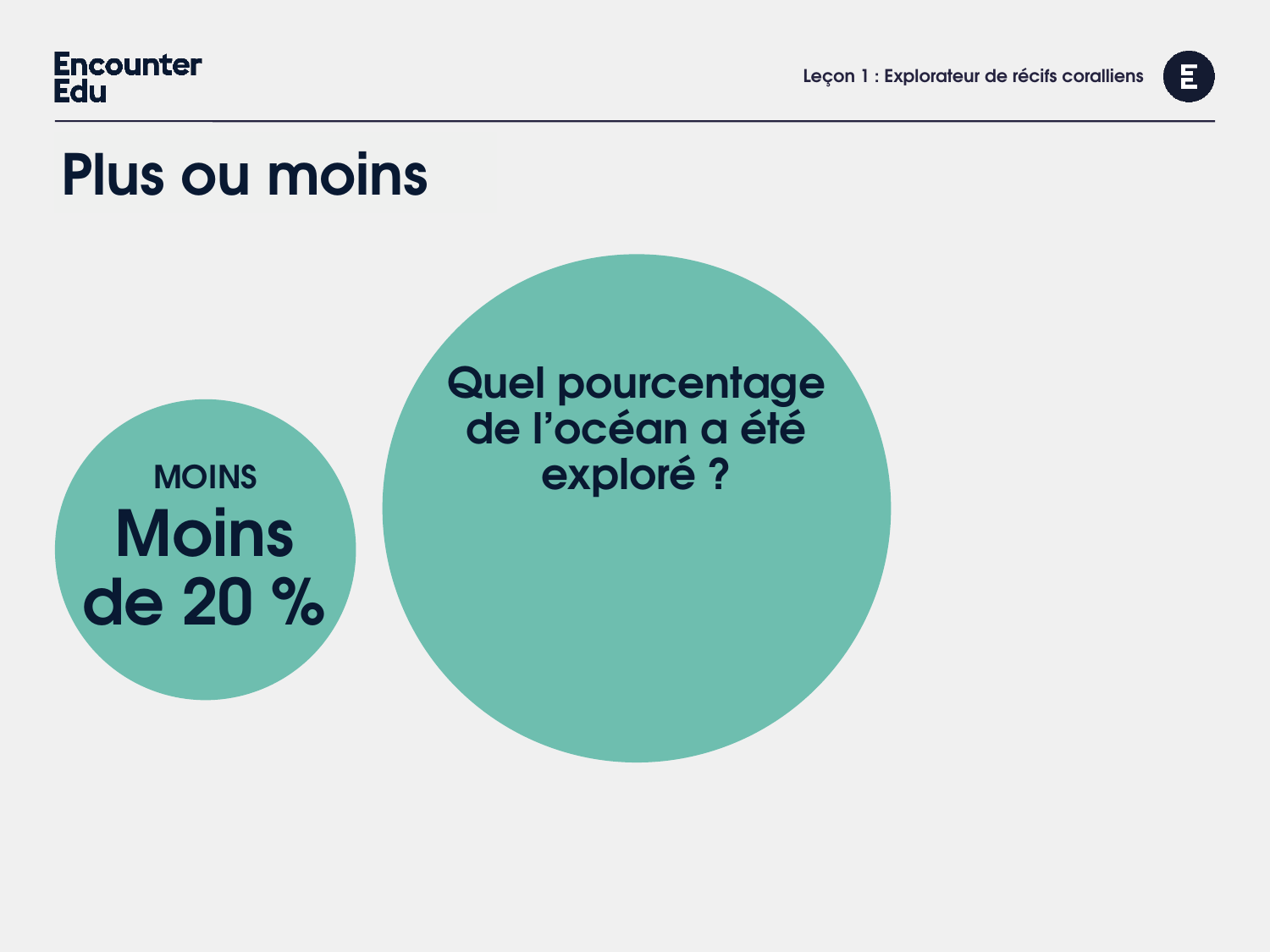

# Leçon 1 : Explorateur de récifs coralliens
Plus ou moins
Quel pourcentage de l’océan a été exploré ?

MOINS
Moins de 20 %